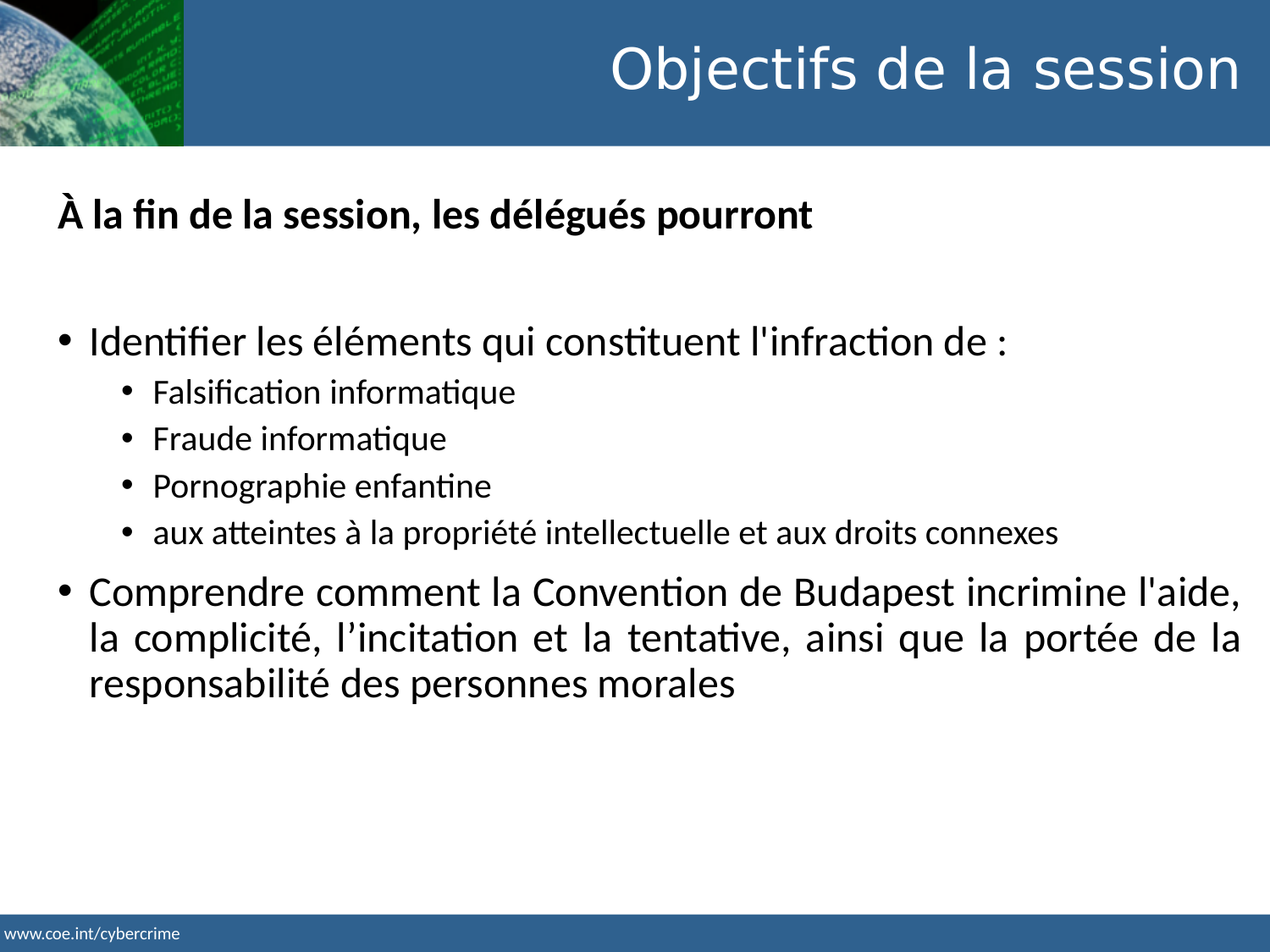

Objectifs de la session
À la fin de la session, les délégués pourront

Identifier les éléments qui constituent l'infraction de :
Falsification informatique
Fraude informatique
Pornographie enfantine
aux atteintes à la propriété intellectuelle et aux droits connexes
Comprendre comment la Convention de Budapest incrimine l'aide, la complicité, l’incitation et la tentative, ainsi que la portée de la responsabilité des personnes morales